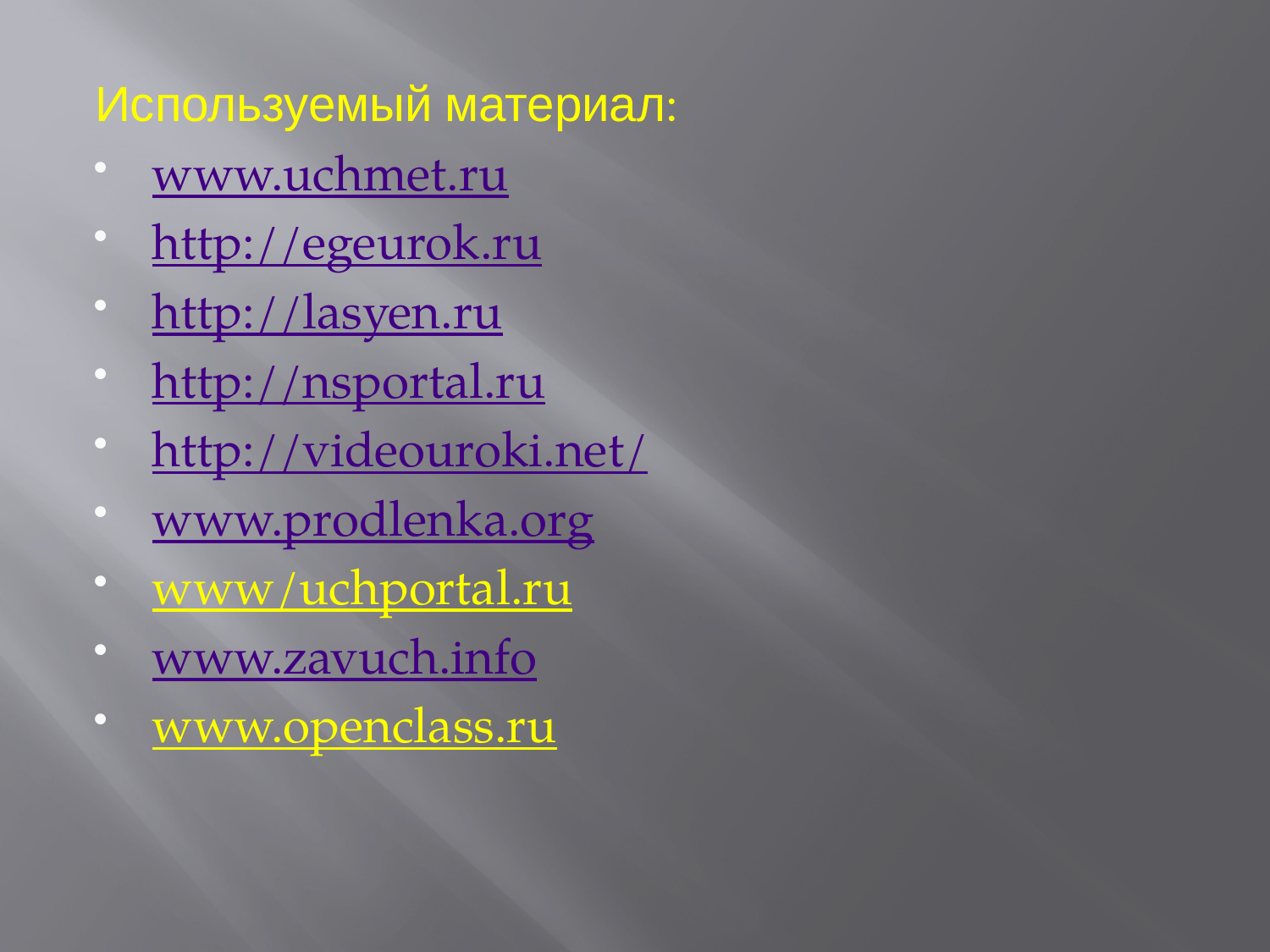

Используемый материал:
www.uchmet.ru
http://egeurok.ru
http://lasyen.ru
http://nsportal.ru
http://videouroki.net/
www.prodlenka.org
www/uchportal.ru
www.zavuch.info
www.openclass.ru